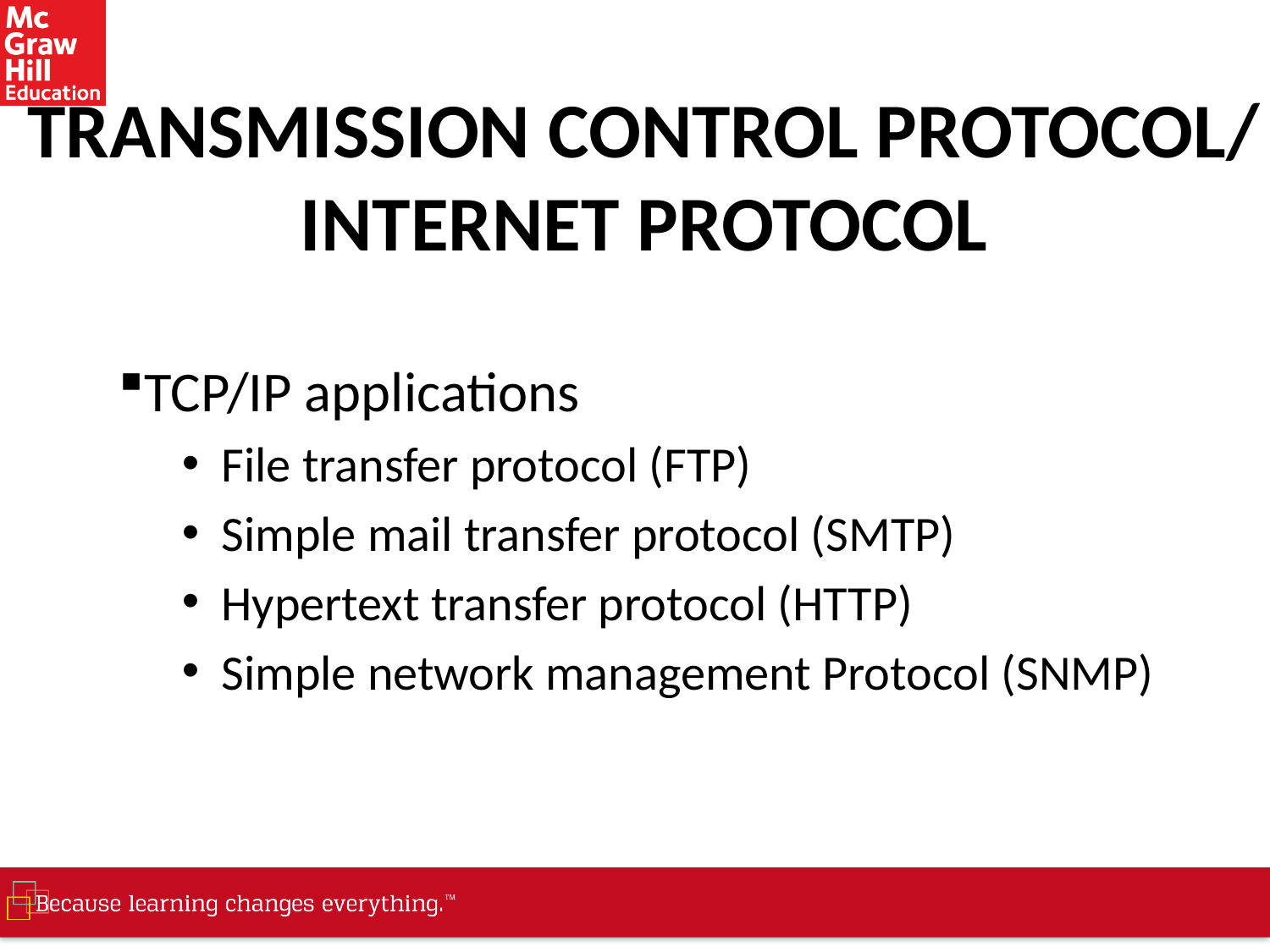

# TRANSMISSION CONTROL PROTOCOL/ INTERNET PROTOCOL
TCP/IP applications
File transfer protocol (FTP)
Simple mail transfer protocol (SMTP)
Hypertext transfer protocol (HTTP)
Simple network management Protocol (SNMP)